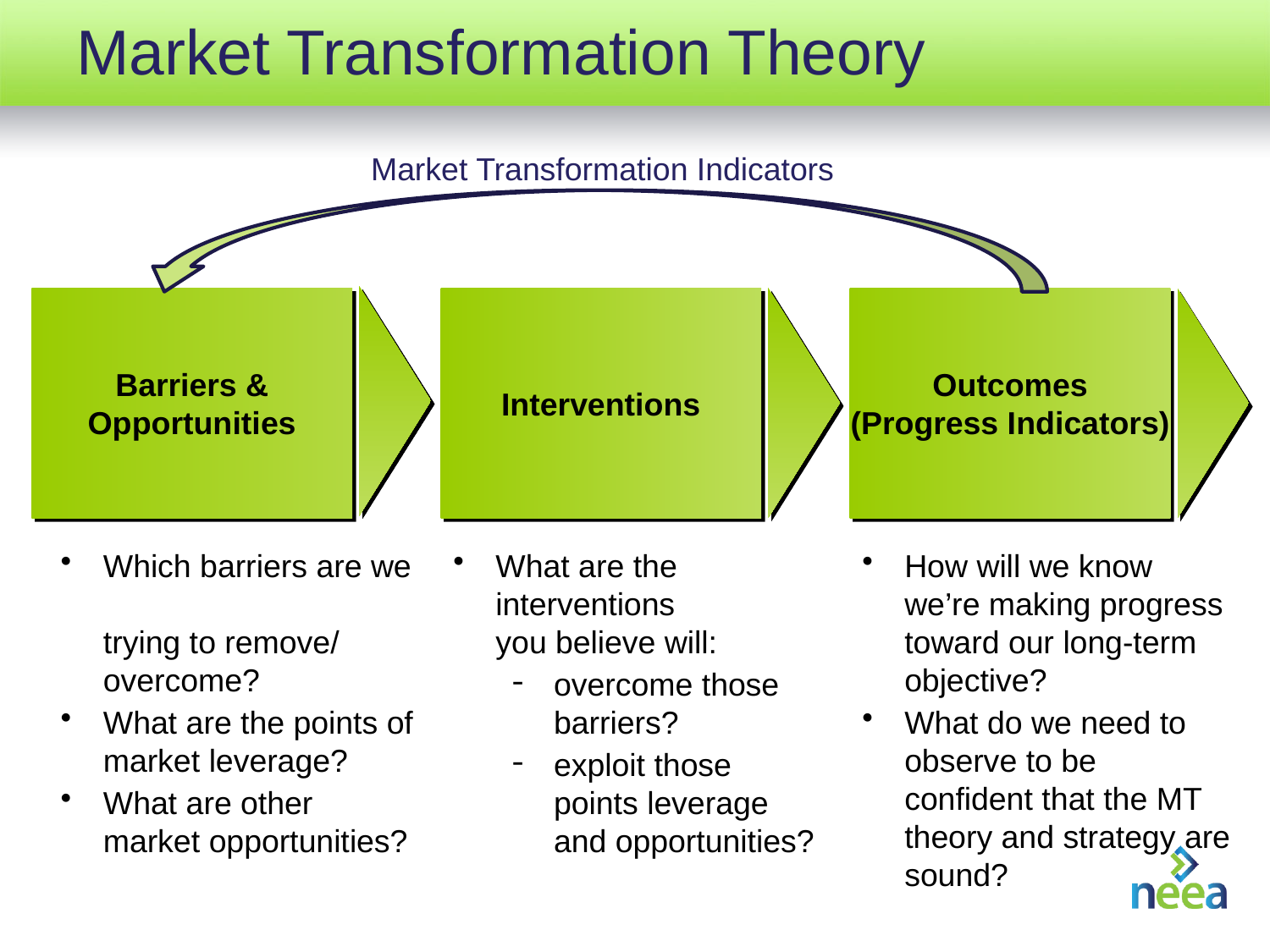

# Market Transformation Theory

Market Transformation Indicators
Barriers &
Opportunities
Interventions
Outcomes
(Progress Indicators)

Which barriers are we
trying to remove/ overcome?
What are the points of market leverage?
What are other market opportunities?
What are the interventions
you believe will:
overcome those barriers?
exploit those points leverage and opportunities?
How will we know we’re making progress toward our long-term objective?
What do we need to observe to be confident that the MT theory and strategy are sound?